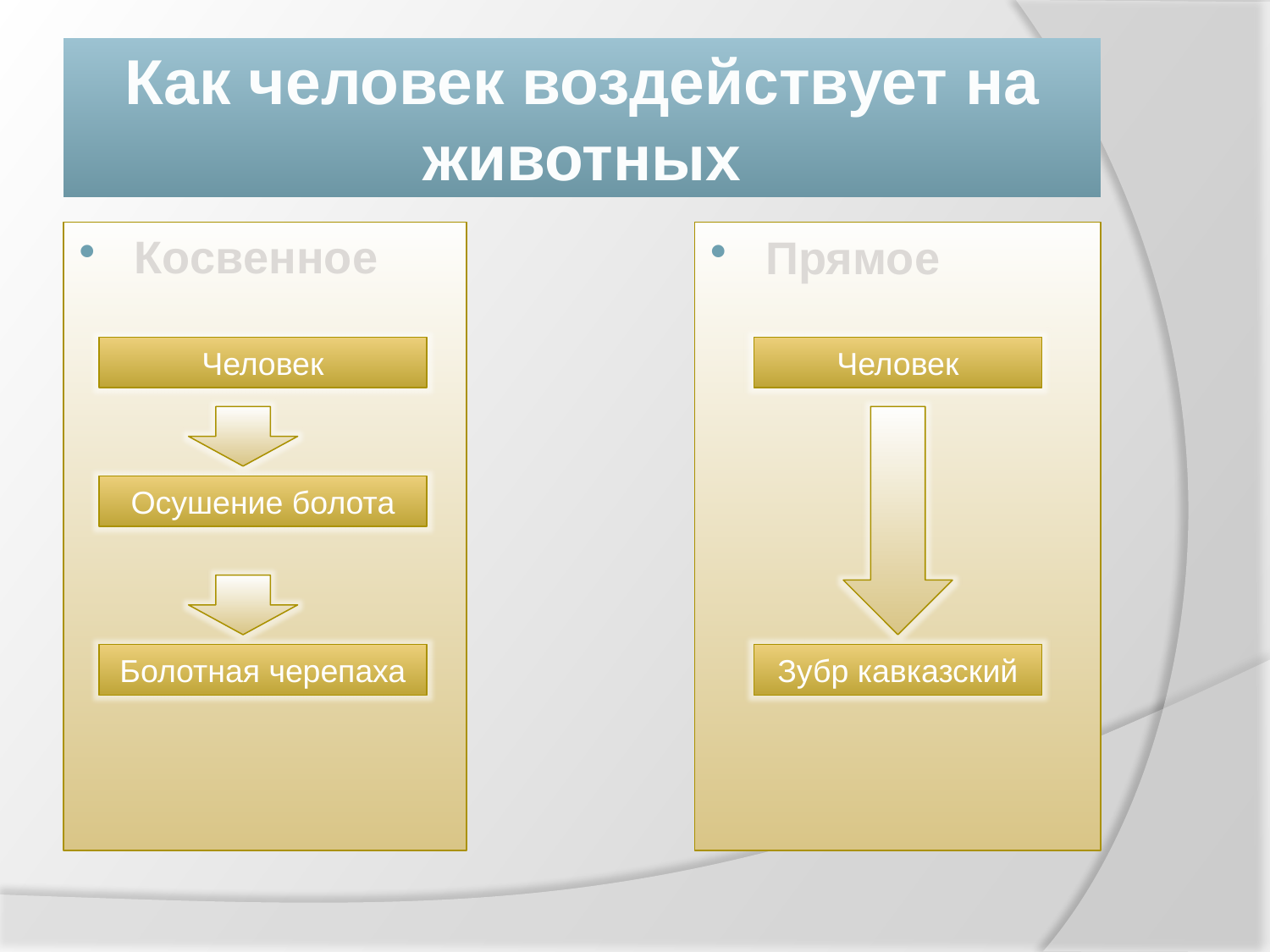

# Как человек воздействует на животных
Косвенное
Прямое
Человек
Человек

Осушение болота

Болотная черепаха
Зубр кавказский